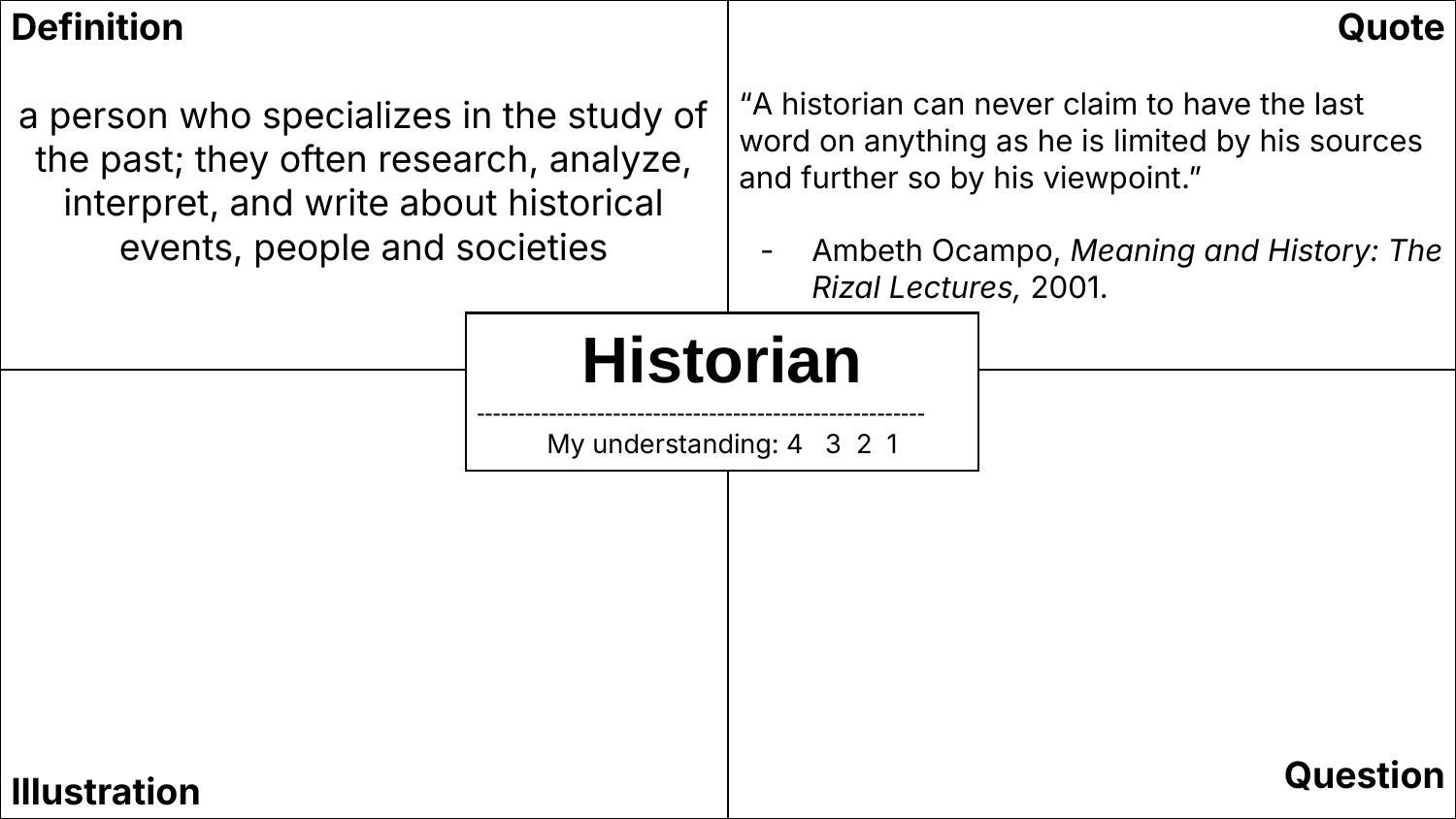

| Definition a person who specializes in the study of the past; they often research, analyze, interpret, and write about historical events, people and societies | Quote “A historian can never claim to have the last word on anything as he is limited by his sources and further so by his viewpoint.” Ambeth Ocampo, Meaning and History: The Rizal Lectures, 2001. |
| --- | --- |
| Illustration | Question |
Historian
--------------------------------------------------------
My understanding: 4   3  2  1